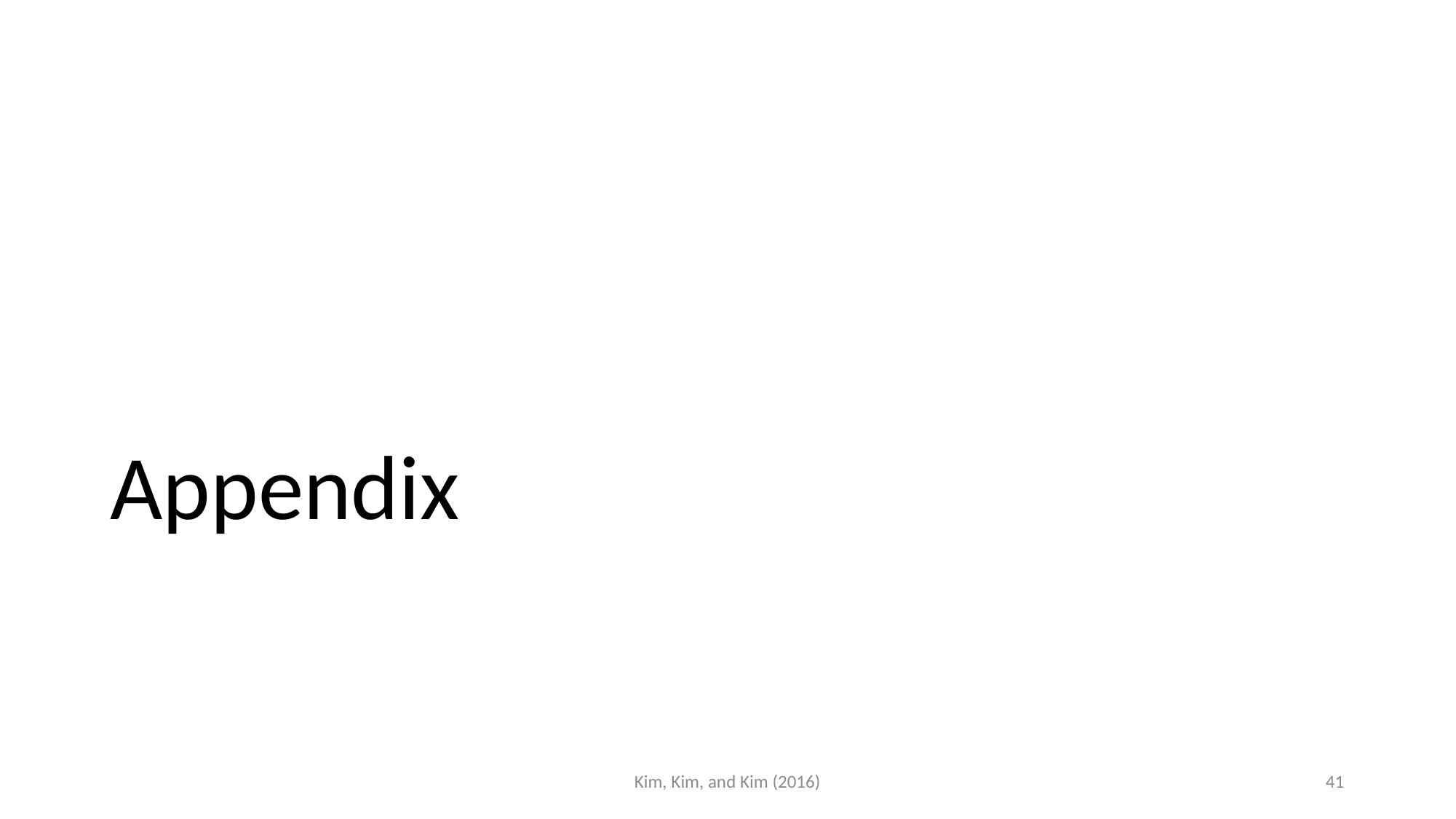

# Appendix
Kim, Kim, and Kim (2016)
41